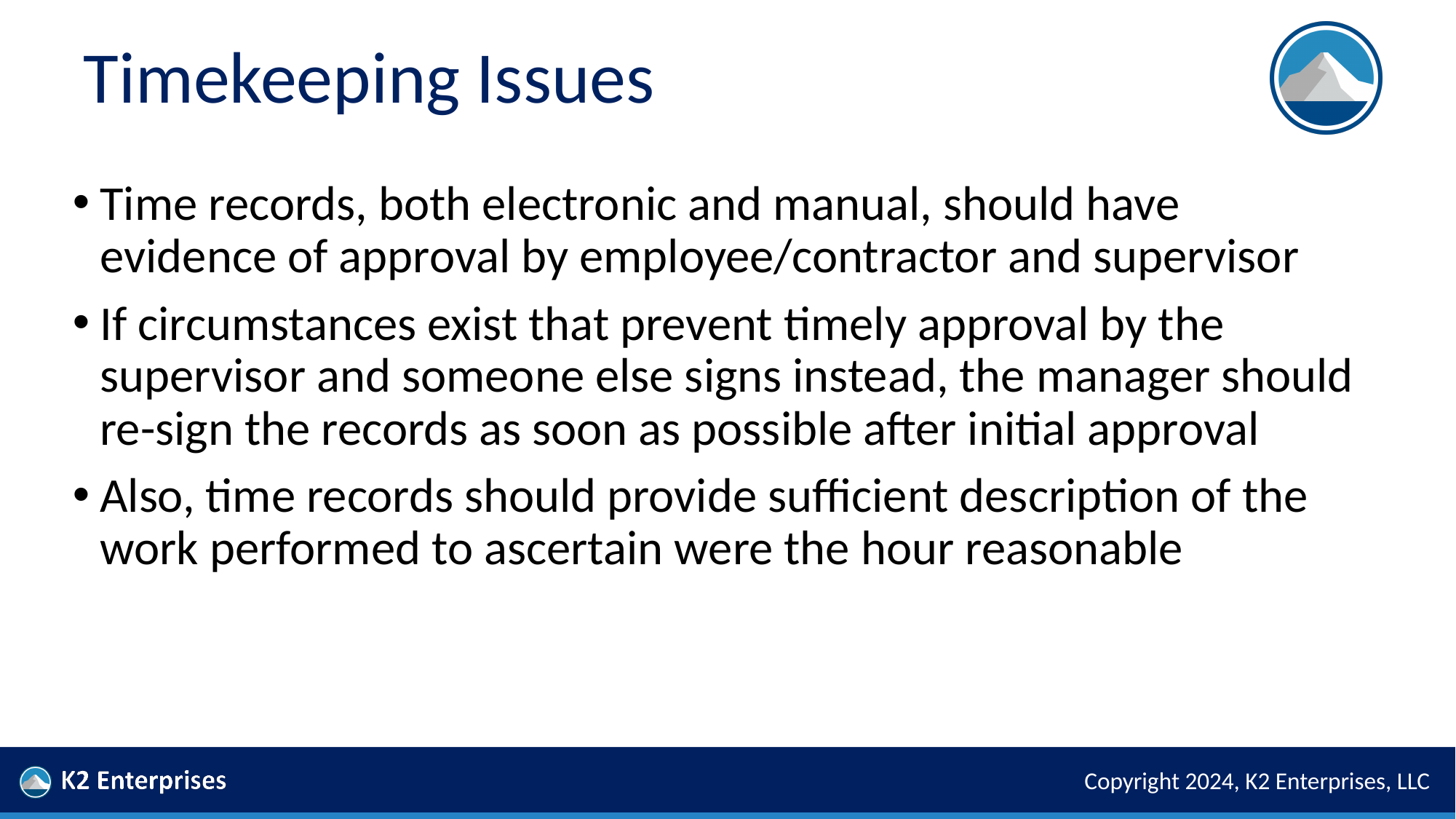

# Timekeeping Issues
Time records, both electronic and manual, should have
evidence of approval by employee/contractor and supervisor
If circumstances exist that prevent timely approval by the supervisor and someone else signs instead, the manager should re-sign the records as soon as possible after initial approval
Also, time records should provide sufficient description of the work performed to ascertain were the hour reasonable